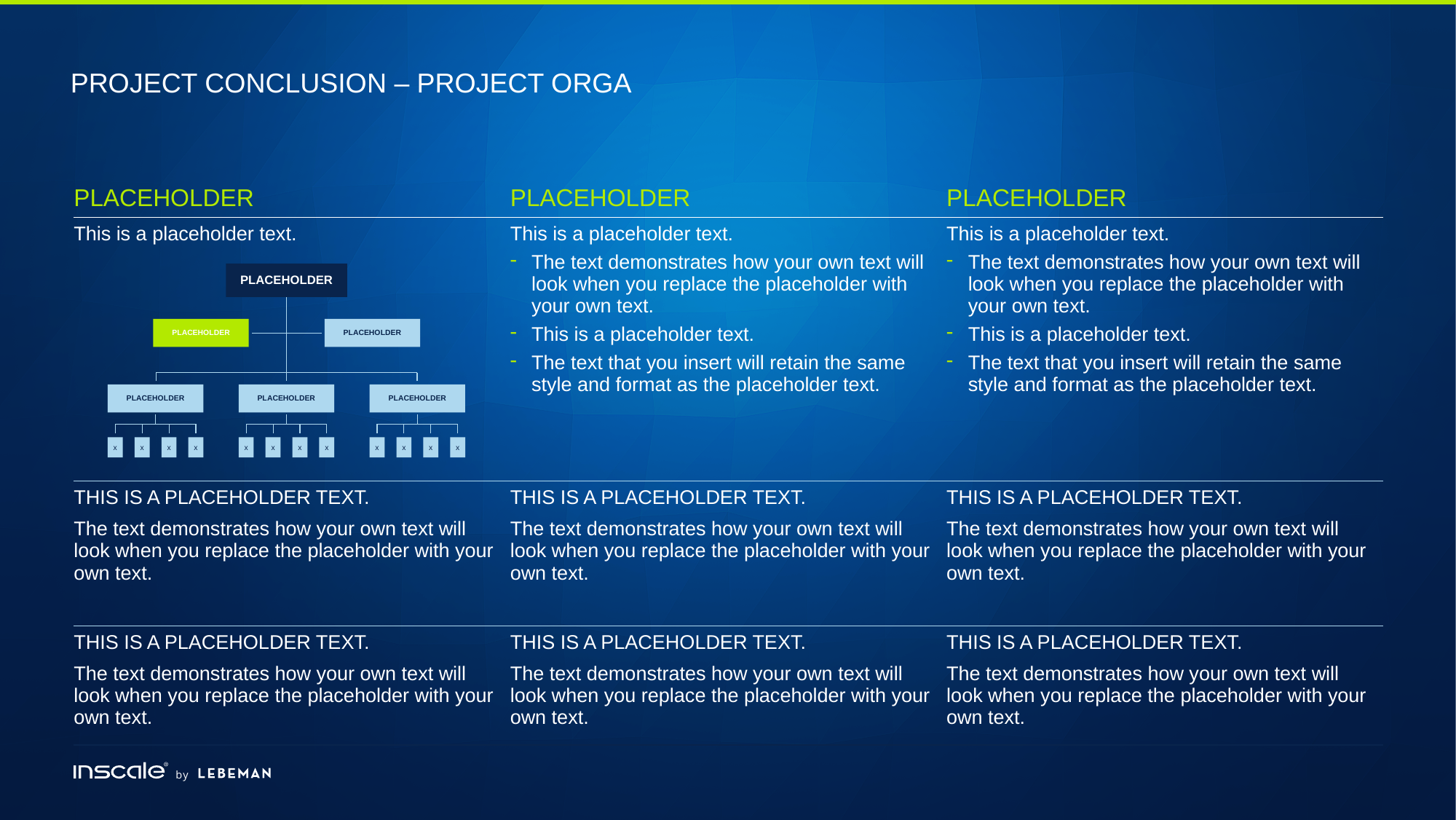

# Project conclusion – project orga

| placeholder | placeholder | placeholder |
| --- | --- | --- |
| This is a placeholder text. | This is a placeholder text. The text demonstrates how your own text will look when you replace the placeholder with your own text. This is a placeholder text. The text that you insert will retain the same style and format as the placeholder text. | This is a placeholder text. The text demonstrates how your own text will look when you replace the placeholder with your own text. This is a placeholder text. The text that you insert will retain the same style and format as the placeholder text. |
| This is a placeholder text. The text demonstrates how your own text will look when you replace the placeholder with your own text. | This is a placeholder text. The text demonstrates how your own text will look when you replace the placeholder with your own text. | This is a placeholder text. The text demonstrates how your own text will look when you replace the placeholder with your own text. |
| This is a placeholder text. The text demonstrates how your own text will look when you replace the placeholder with your own text. | This is a placeholder text. The text demonstrates how your own text will look when you replace the placeholder with your own text. | This is a placeholder text. The text demonstrates how your own text will look when you replace the placeholder with your own text. |
placeholder
placeholder
placeholder
placeholder
placeholder
placeholder
x
x
x
x
x
x
x
x
x
x
x
x